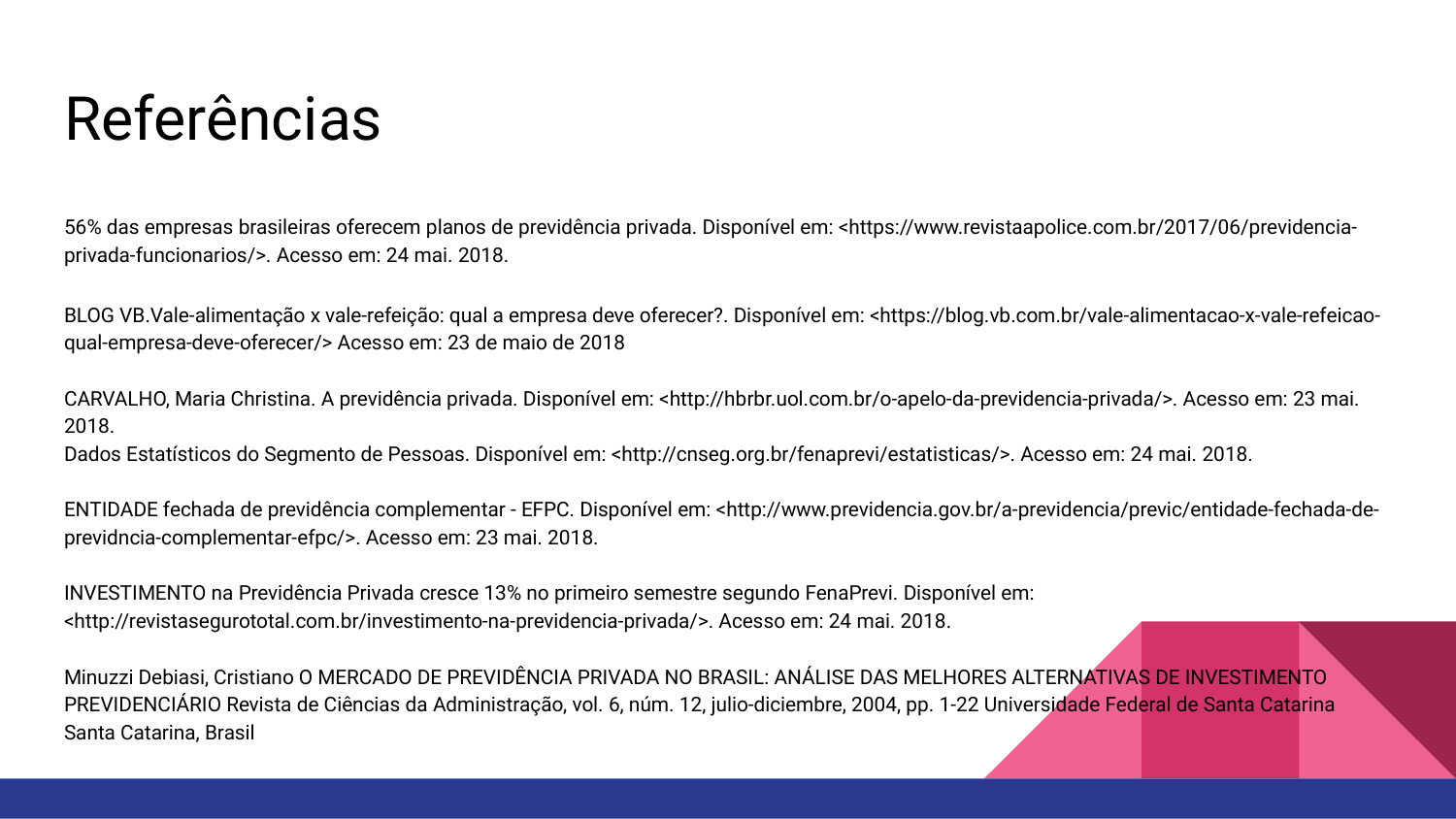

# Referências
56% das empresas brasileiras oferecem planos de previdência privada. Disponível em: <https://www.revistaapolice.com.br/2017/06/previdencia-privada-funcionarios/>. Acesso em: 24 mai. 2018.
BLOG VB.Vale-alimentação x vale-refeição: qual a empresa deve oferecer?. Disponível em: <https://blog.vb.com.br/vale-alimentacao-x-vale-refeicao-qual-empresa-deve-oferecer/> Acesso em: 23 de maio de 2018
CARVALHO, Maria Christina. A previdência privada. Disponível em: <http://hbrbr.uol.com.br/o-apelo-da-previdencia-privada/>. Acesso em: 23 mai. 2018.
Dados Estatísticos do Segmento de Pessoas. Disponível em: <http://cnseg.org.br/fenaprevi/estatisticas/>. Acesso em: 24 mai. 2018.
ENTIDADE fechada de previdência complementar - EFPC. Disponível em: <http://www.previdencia.gov.br/a-previdencia/previc/entidade-fechada-de-previdncia-complementar-efpc/>. Acesso em: 23 mai. 2018.
INVESTIMENTO na Previdência Privada cresce 13% no primeiro semestre segundo FenaPrevi. Disponível em: <http://revistasegurototal.com.br/investimento-na-previdencia-privada/>. Acesso em: 24 mai. 2018.
Minuzzi Debiasi, Cristiano O MERCADO DE PREVIDÊNCIA PRIVADA NO BRASIL: ANÁLISE DAS MELHORES ALTERNATIVAS DE INVESTIMENTO PREVIDENCIÁRIO Revista de Ciências da Administração, vol. 6, núm. 12, julio-diciembre, 2004, pp. 1-22 Universidade Federal de Santa Catarina Santa Catarina, Brasil